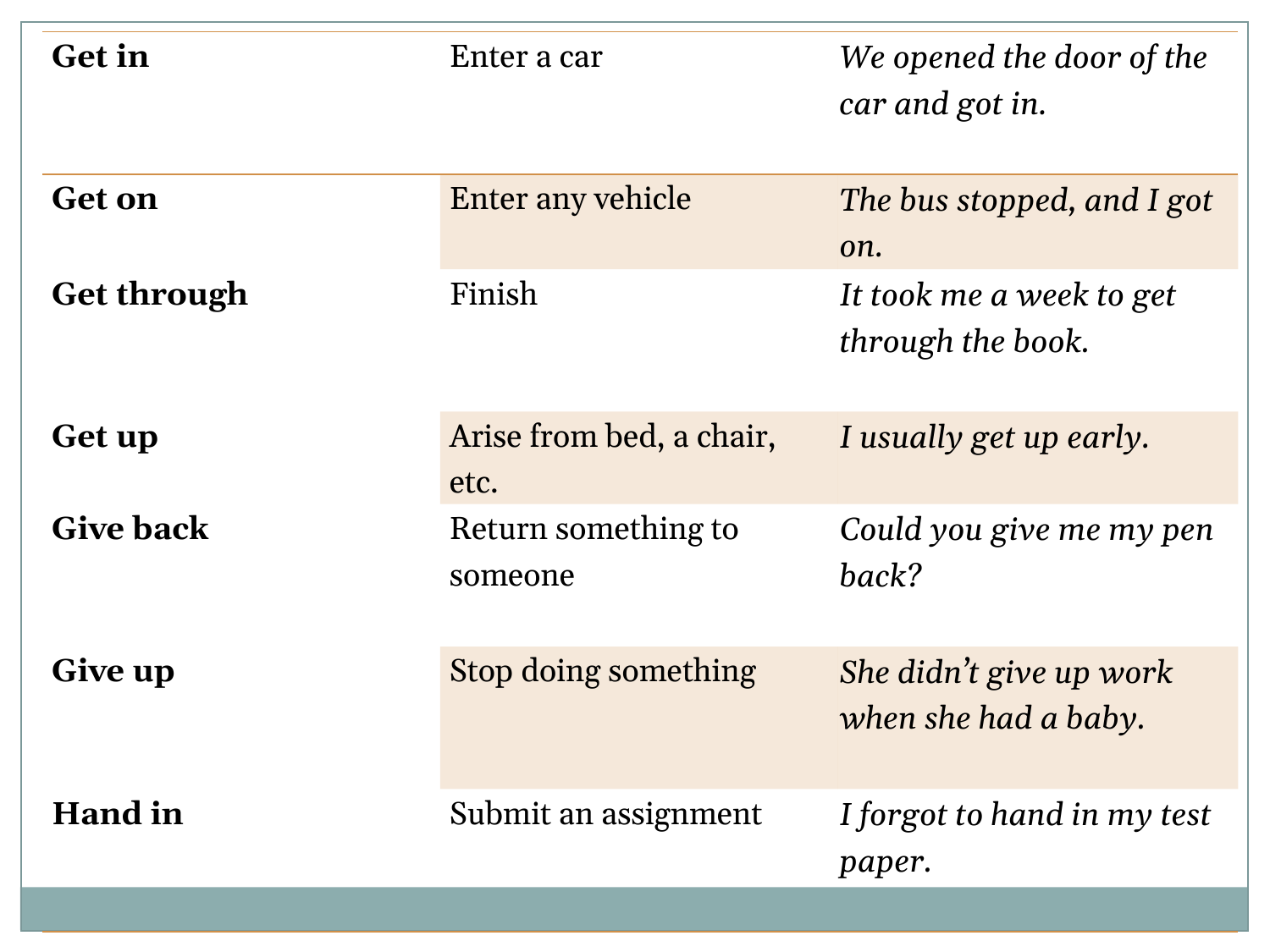

| Get in | Enter a car | We opened the door of the car and got in. |
| --- | --- | --- |
| Get on | Enter any vehicle | The bus stopped, and I got on. |
| Get through | Finish | It took me a week to get through the book. |
| Get up | Arise from bed, a chair, etc. | I usually get up early. |
| Give back | Return something to someone | Could you give me my pen back? |
| Give up | Stop doing something | She didn’t give up work when she had a baby. |
| Hand in | Submit an assignment | I forgot to hand in my test paper. |